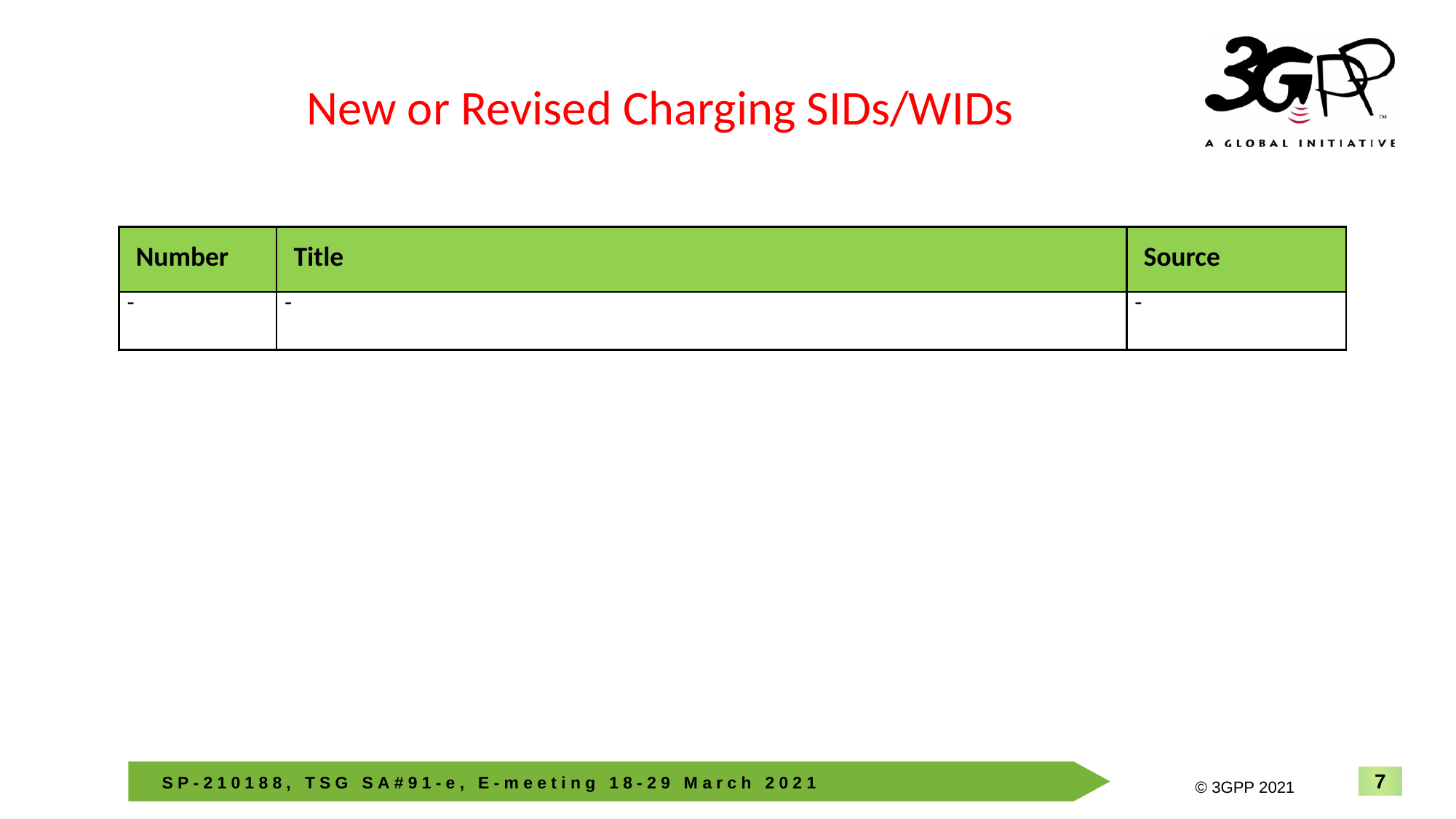

New or Revised Charging SIDs/WIDs
| Number | Title | Source |
| --- | --- | --- |
| - | - | - |